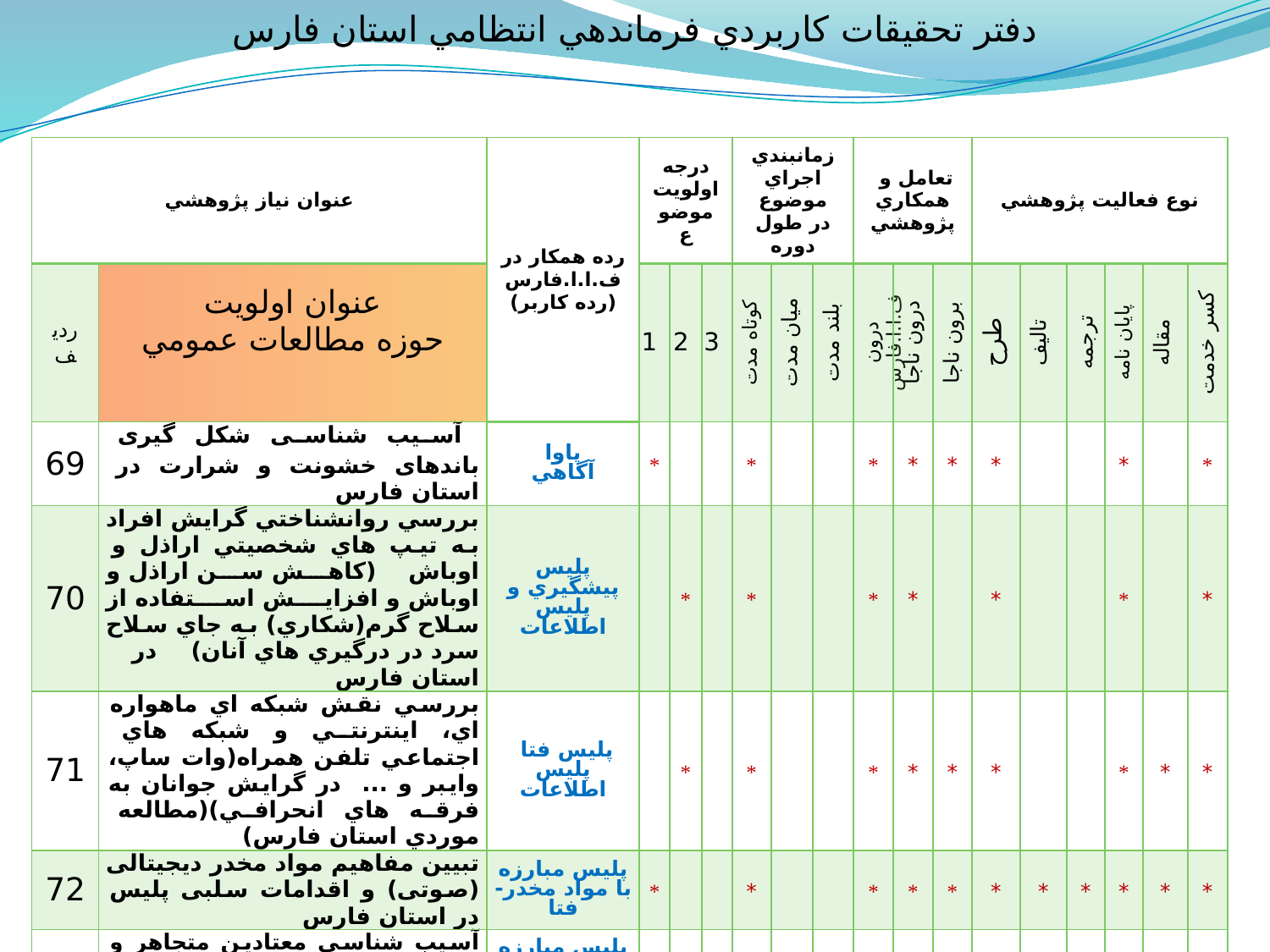

دفتر تحقيقات كاربردي فرماندهي انتظامي استان فارس
| عنوان نياز پژوهشي |  | رده همكار در ف.ا.ا.فارس (رده كاربر) | درجه اولويت موضوع |  |  | زمانبندي اجراي موضوع در طول دوره |  |  | تعامل و همكاري پژوهشي |  |  | نوع فعاليت پژوهشي |  |  |  |  |  |
| --- | --- | --- | --- | --- | --- | --- | --- | --- | --- | --- | --- | --- | --- | --- | --- | --- | --- |
| رديف | عنوان اولويت حوزه مطالعات عمومي |  | 1 | 2 | 3 | كوتاه مدت | ميان مدت | بلند مدت | درون ف.ا.ا.فارس | درون ناجا | برون ناجا | طرح | تاليف | ترجمه | پايان نامه | مقاله | كسر خدمت |
| 69 | آسیب شناسی شکل گیری باندهای خشونت و شرارت در استان فارس | پاوا آگاهي | \* |  |  | \* |  |  | \* | \* | \* | \* |  |  | \* |  | \* |
| 70 | بررسي روانشناختي گرايش افراد به تيپ هاي شخصيتي اراذل و اوباش (كاهش سن اراذل و اوباش و افزايش استفاده از سلاح گرم(شكاري) به جاي سلاح سرد در درگيري هاي آنان) در استان فارس | پليس پيشگيري و پليس اطلاعات |  | \* |  | \* |  |  | \* | \* |  | \* |  |  | \* |  | \* |
| 71 | بررسي نقش شبکه اي ماهواره اي، اينترنتي و شبكه هاي اجتماعي تلفن همراه(وات ساپ، وايبر و ... در گرايش جوانان به فرقه هاي انحرافي)(مطالعه موردي استان فارس) | پليس فتا پليس اطلاعات |  | \* |  | \* |  |  | \* | \* | \* | \* |  |  | \* | \* | \* |
| 72 | تبیین مفاهیم مواد مخدر دیجیتالی (صوتی) و اقدامات سلبی پلیس در استان فارس | پلیس مبارزه با مواد مخدر- فتا | \* |  |  | \* |  |  | \* | \* | \* | \* | \* | \* | \* | \* | \* |
| 73 | آسیب شناسی معتادین متجاهر و راهکارهای علمی و عملی جمع آوری آنان از معابر شهری | پلیس مبارزه با مواد مخدر- پاوا | \* |  |  | \* |  |  | \* | \* | \* | \* | \* | \* | \* | \* | \* |
| 74 | بررسی طرق تمایل به مصرف مواد مخدر بین دانش آموزان و ارائه پیشنهادات عملی در مبارزه با آن در استان فارس | پلیس مبارزه با مواد مخدر- مع اجتماعی | \* |  |  | \* |  |  | \* | \* | \* | \* | \* |  | \* | \* | \* |